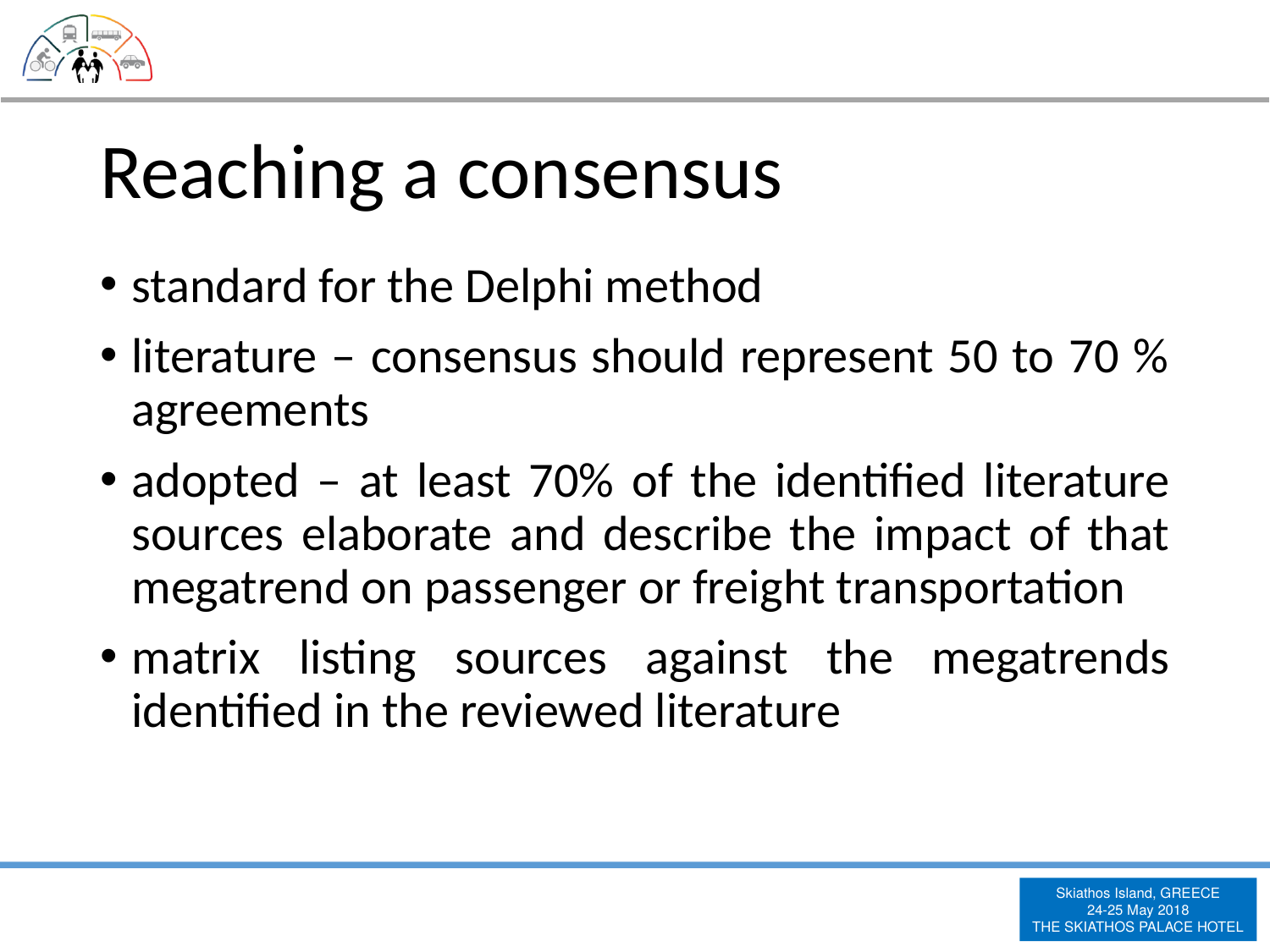

# Reaching a consensus
standard for the Delphi method
literature – consensus should represent 50 to 70 % agreements
adopted – at least 70% of the identified literature sources elaborate and describe the impact of that megatrend on passenger or freight transportation
matrix listing sources against the megatrends identified in the reviewed literature